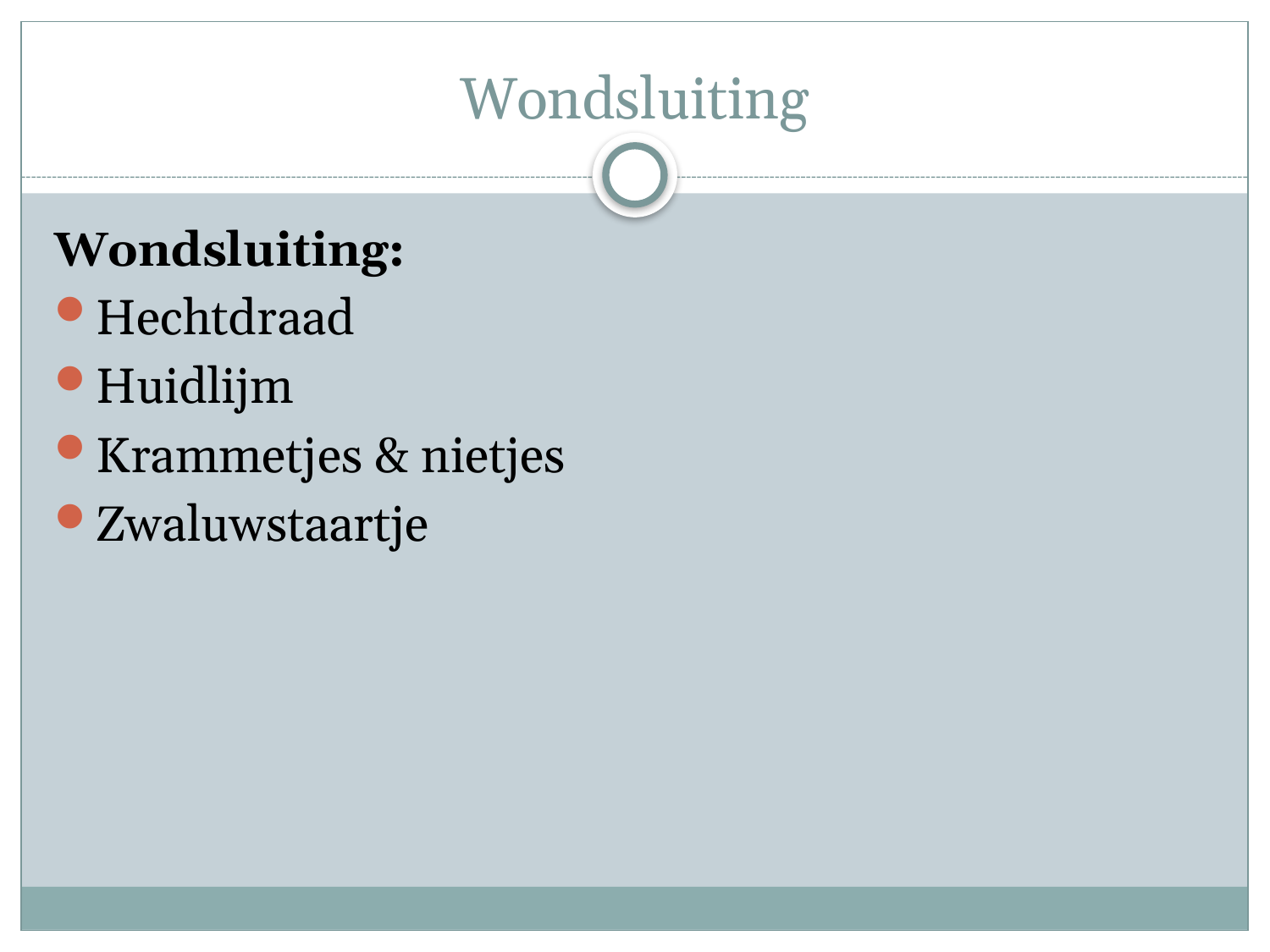

# Wondsluiting
Wondsluiting:
Hechtdraad
Huidlijm
Krammetjes & nietjes
Zwaluwstaartje